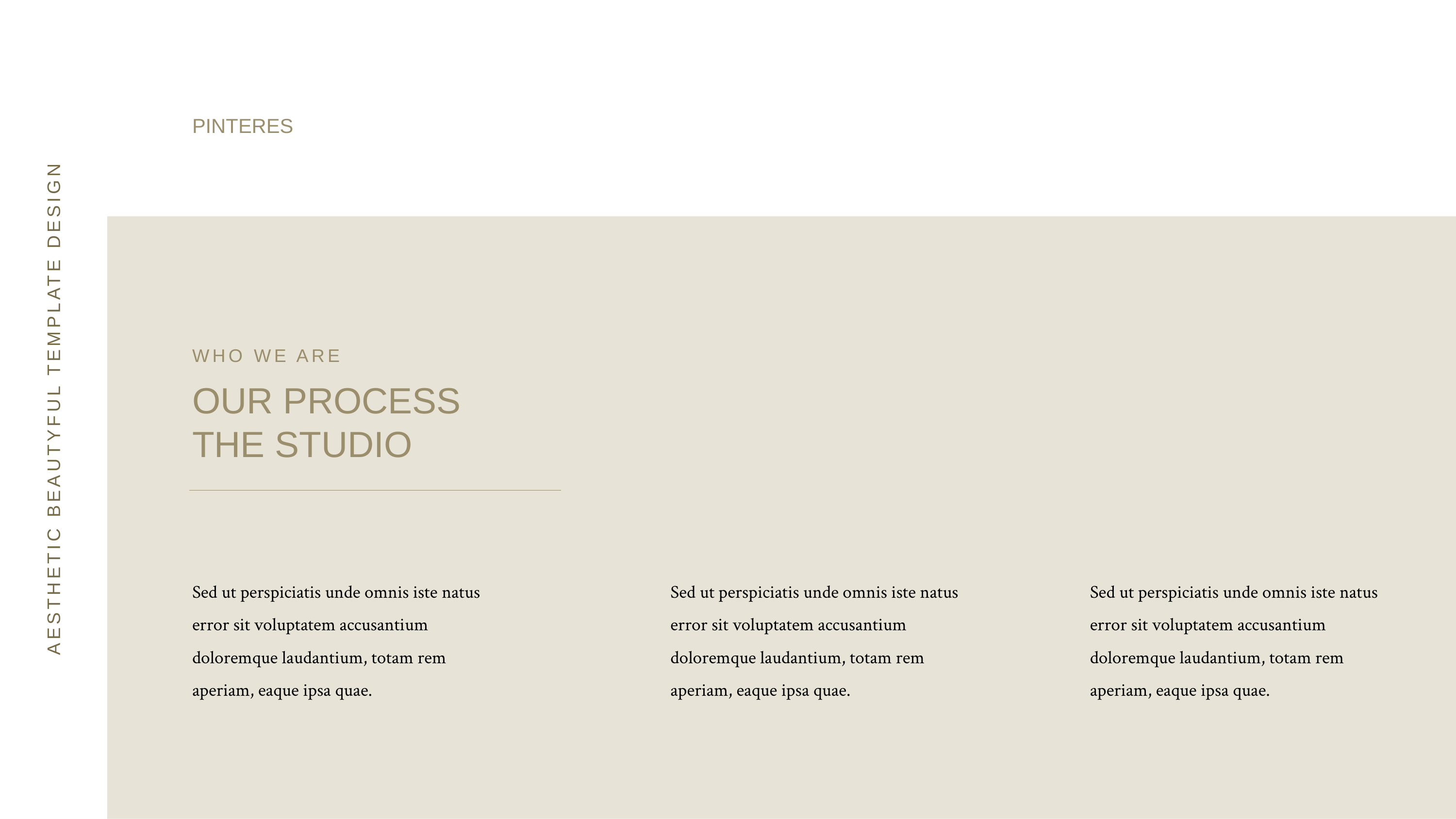

PINTERES

WHO WE ARE
OUR PROCESS
THE STUDIO
AESTHETIC BEAUTYFUL TEMPLATE DESIGN
Sed ut perspiciatis unde omnis iste natus error sit voluptatem accusantium doloremque laudantium, totam rem aperiam, eaque ipsa quae.
Sed ut perspiciatis unde omnis iste natus error sit voluptatem accusantium doloremque laudantium, totam rem aperiam, eaque ipsa quae.
Sed ut perspiciatis unde omnis iste natus error sit voluptatem accusantium doloremque laudantium, totam rem aperiam, eaque ipsa quae.